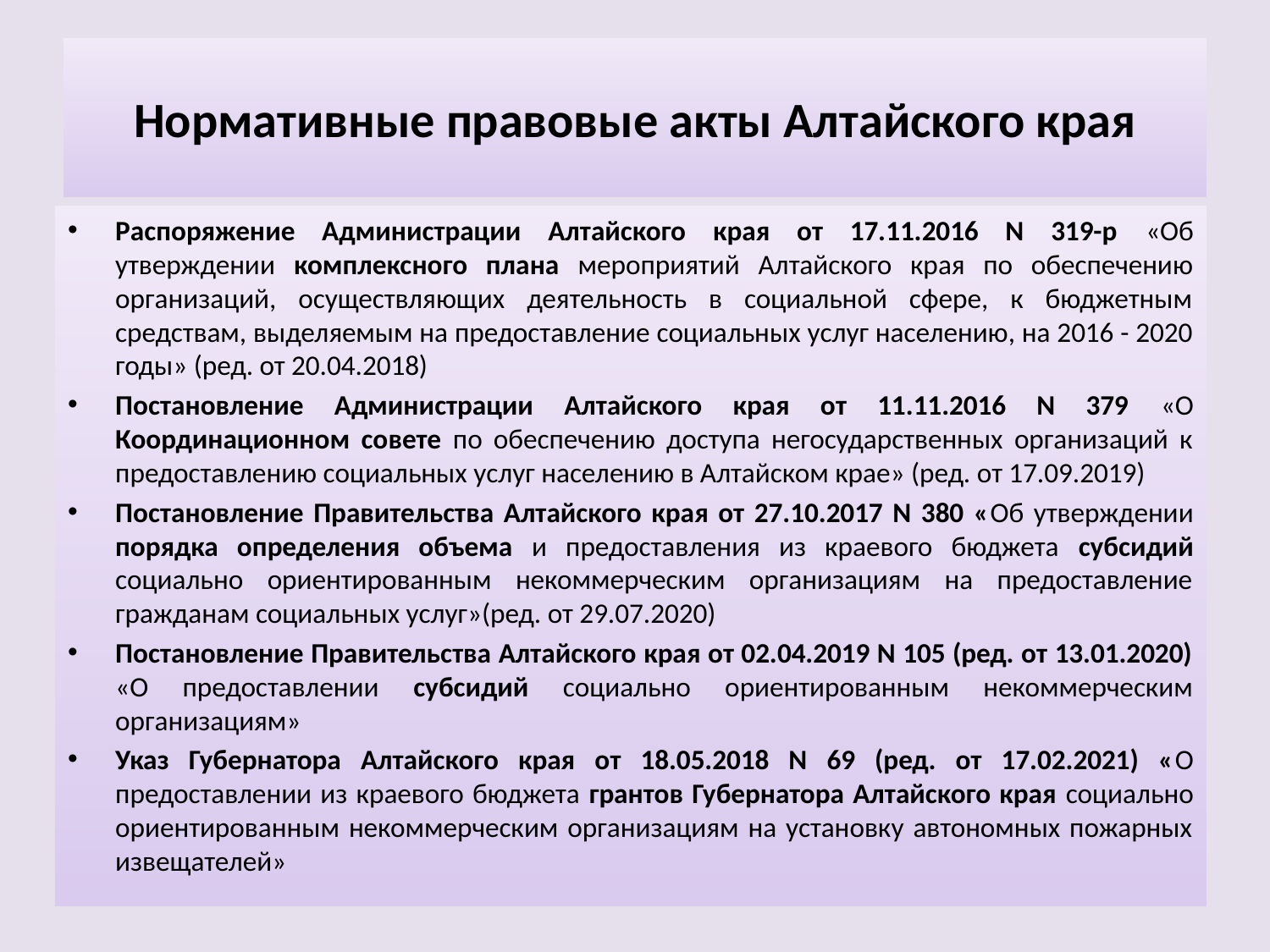

# Нормативные правовые акты Алтайского края
Распоряжение Администрации Алтайского края от 17.11.2016 N 319-р «Об утверждении комплексного плана мероприятий Алтайского края по обеспечению организаций, осуществляющих деятельность в социальной сфере, к бюджетным средствам, выделяемым на предоставление социальных услуг населению, на 2016 - 2020 годы» (ред. от 20.04.2018)
Постановление Администрации Алтайского края от 11.11.2016 N 379 «О Координационном совете по обеспечению доступа негосударственных организаций к предоставлению социальных услуг населению в Алтайском крае» (ред. от 17.09.2019)
Постановление Правительства Алтайского края от 27.10.2017 N 380 «Об утверждении порядка определения объема и предоставления из краевого бюджета субсидий социально ориентированным некоммерческим организациям на предоставление гражданам социальных услуг»(ред. от 29.07.2020)
Постановление Правительства Алтайского края от 02.04.2019 N 105 (ред. от 13.01.2020) «О предоставлении субсидий социально ориентированным некоммерческим организациям»
Указ Губернатора Алтайского края от 18.05.2018 N 69 (ред. от 17.02.2021) «О предоставлении из краевого бюджета грантов Губернатора Алтайского края социально ориентированным некоммерческим организациям на установку автономных пожарных извещателей»